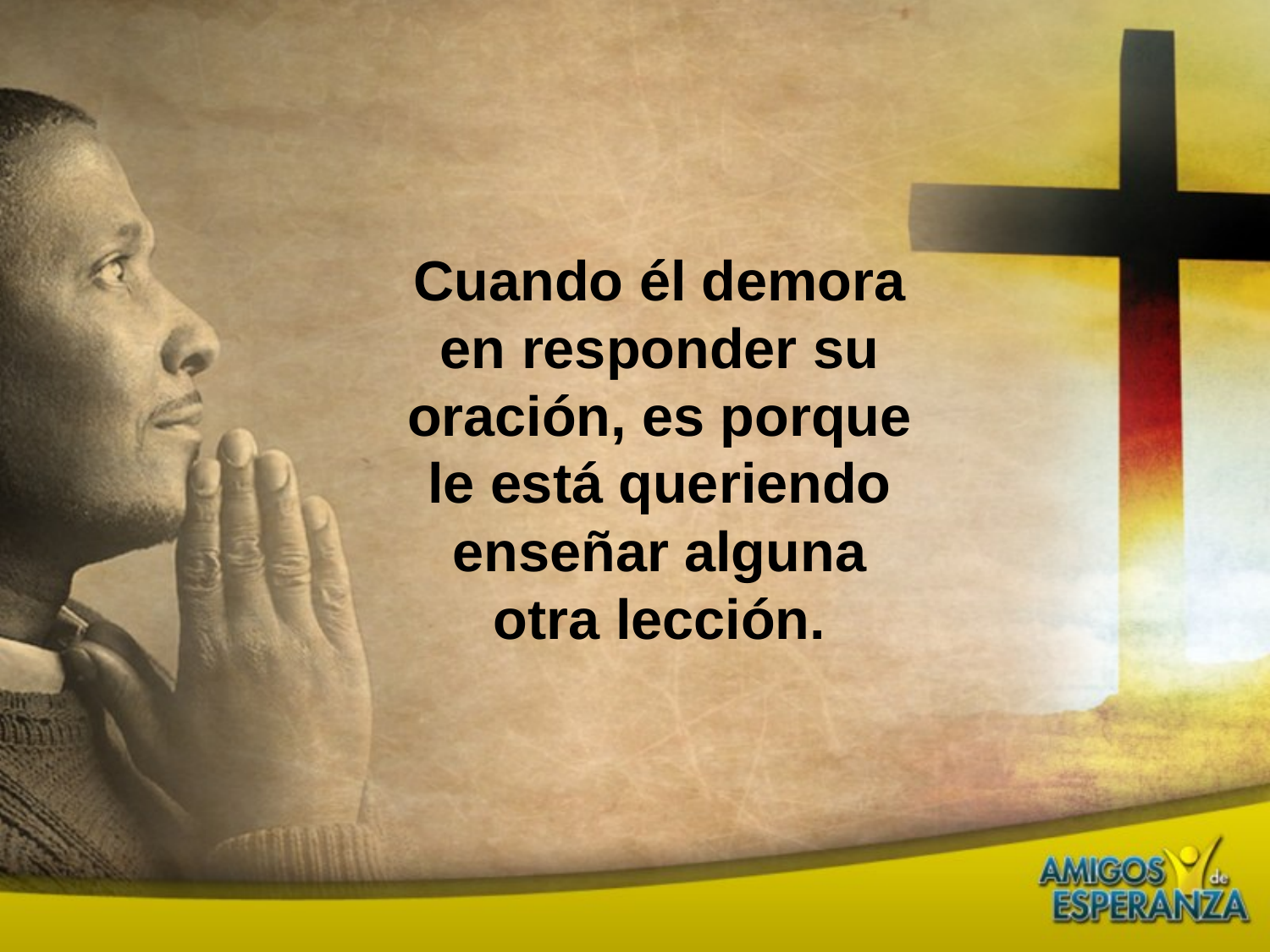

Cuando él demora en responder su oración, es porque le está queriendo enseñar alguna otra lección.